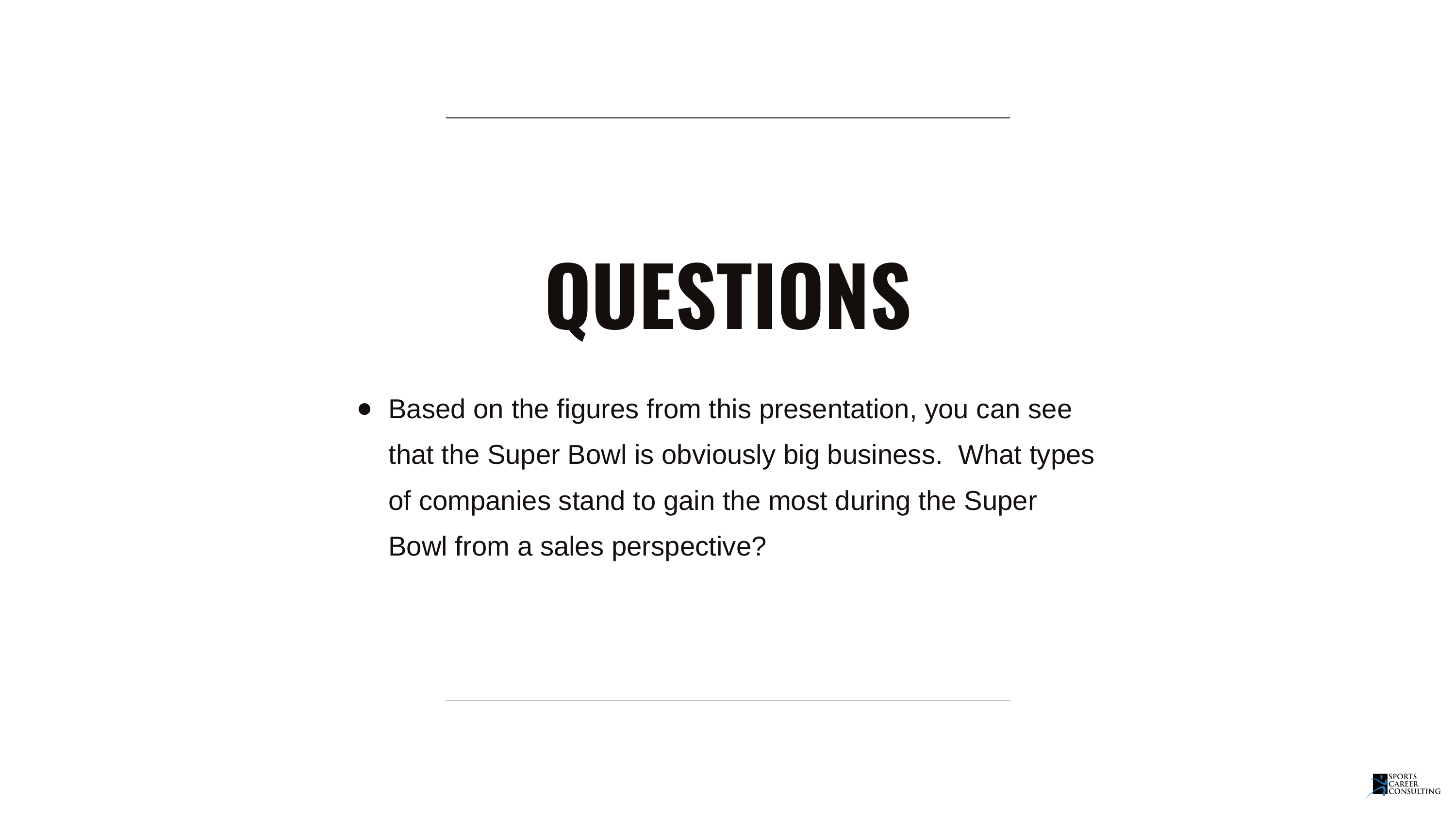

QUESTIONS
Based on the figures from this presentation, you can see that the Super Bowl is obviously big business.  What types of companies stand to gain the most during the Super Bowl from a sales perspective?